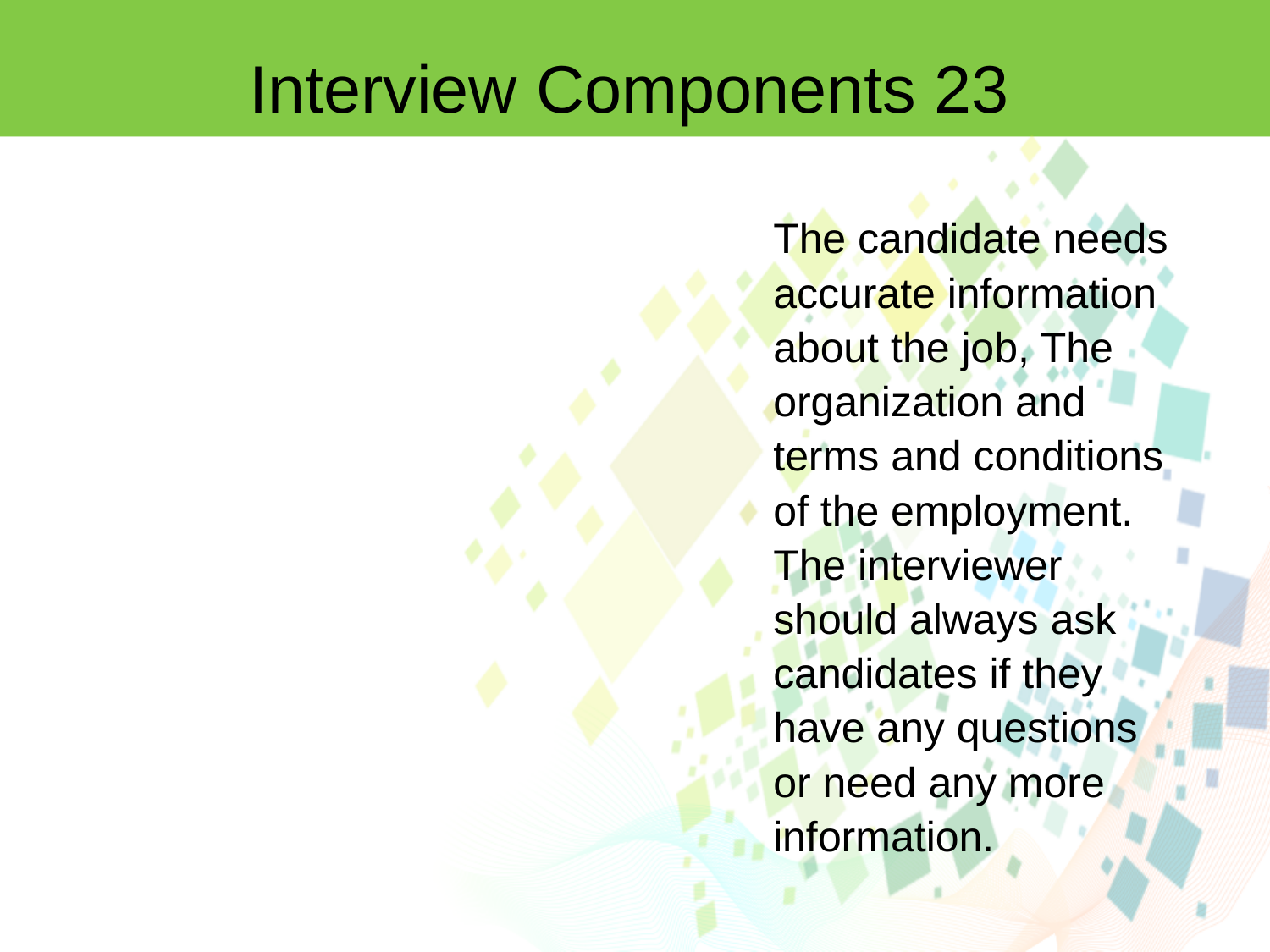

Interview Components 23
The candidate needs accurate information about the job, The organization and terms and conditions of the employment. The interviewer should always ask candidates if they have any questions or need any more information.